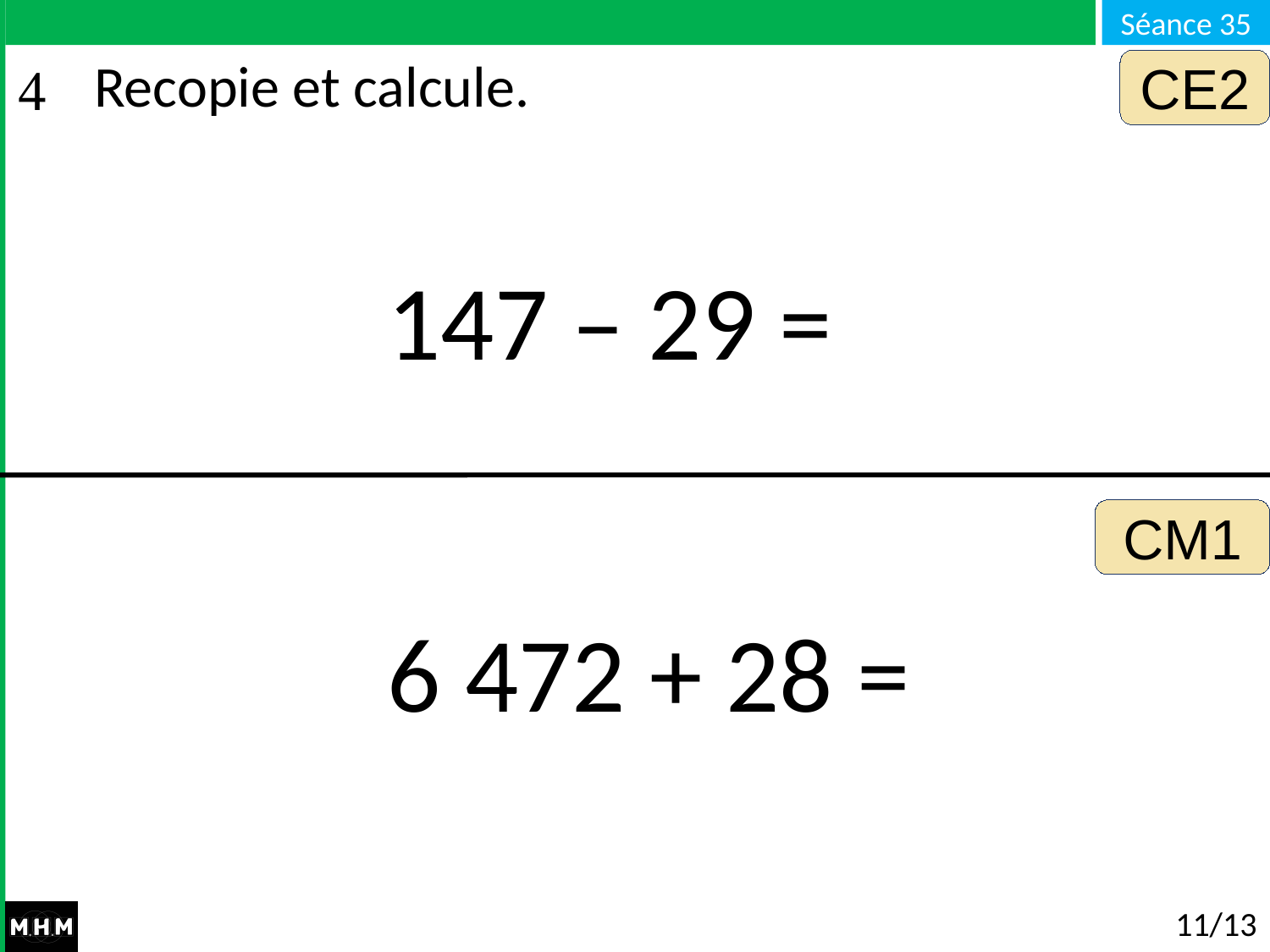

CE2
# Recopie et calcule.
147 – 29 =

CM1
6 472 + 28 =
11/13